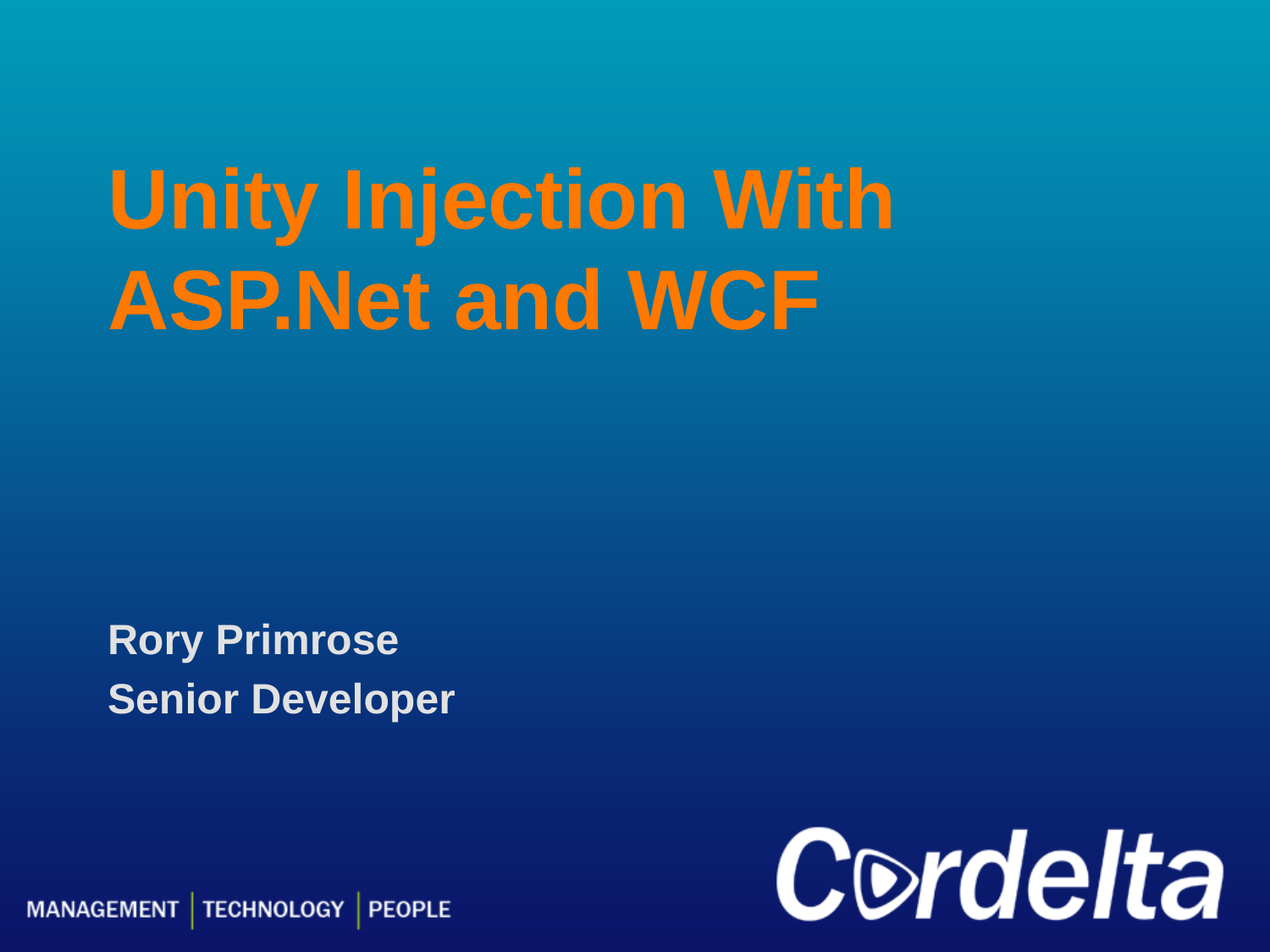

# Unity Injection With ASP.Net and WCF
Rory Primrose
Senior Developer